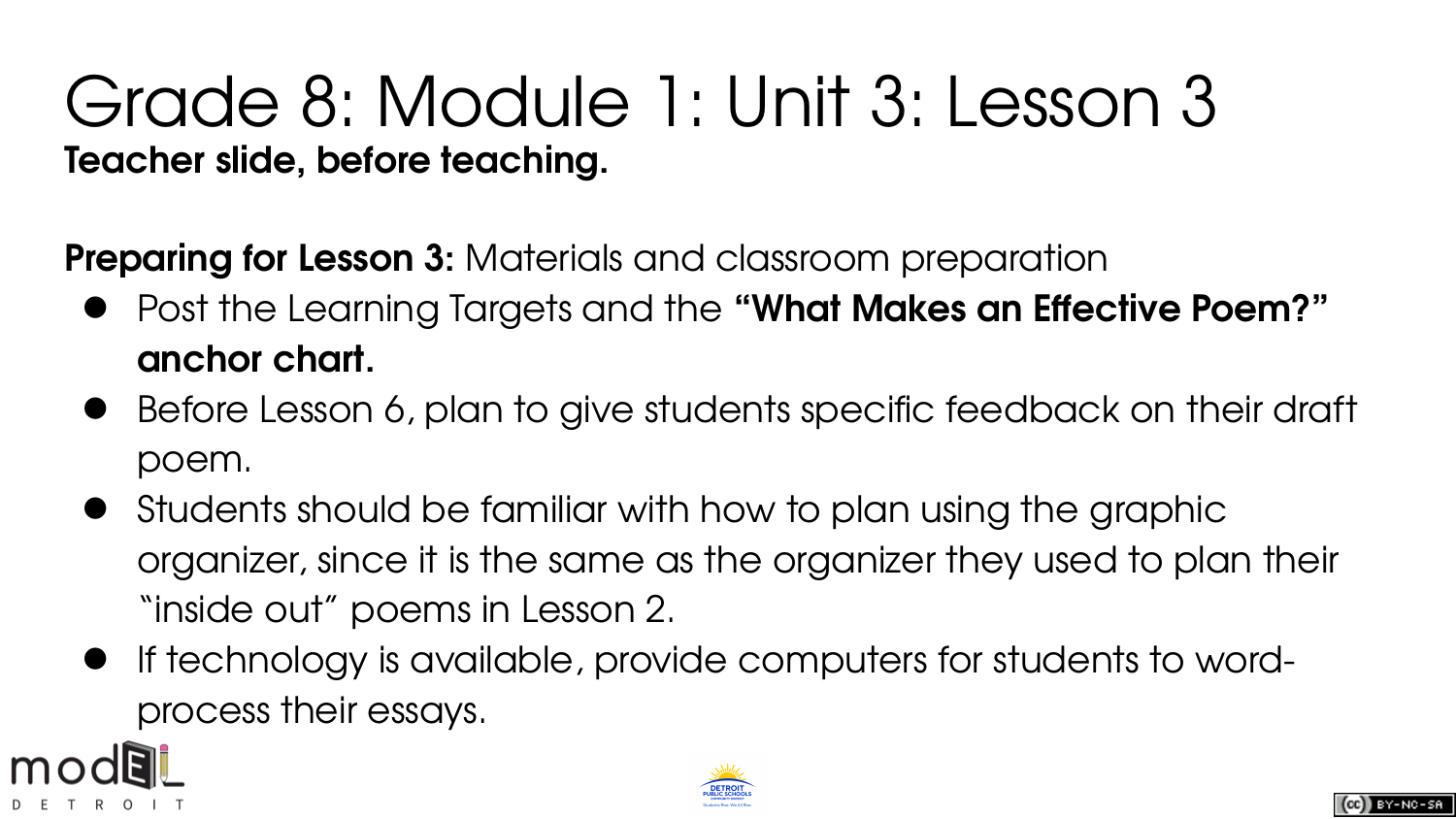

# Grade 8: Module 1: Unit 3: Lesson 3
Teacher slide, before teaching.
Preparing for Lesson 3: Materials and classroom preparation
Post the Learning Targets and the “What Makes an Effective Poem?”  anchor chart.
Before Lesson 6, plan to give students specific feedback on their draft poem.
Students should be familiar with how to plan using the graphic organizer, since it is the same as the organizer they used to plan their “inside out” poems in Lesson 2.
If technology is available, provide computers for students to word-process their essays.